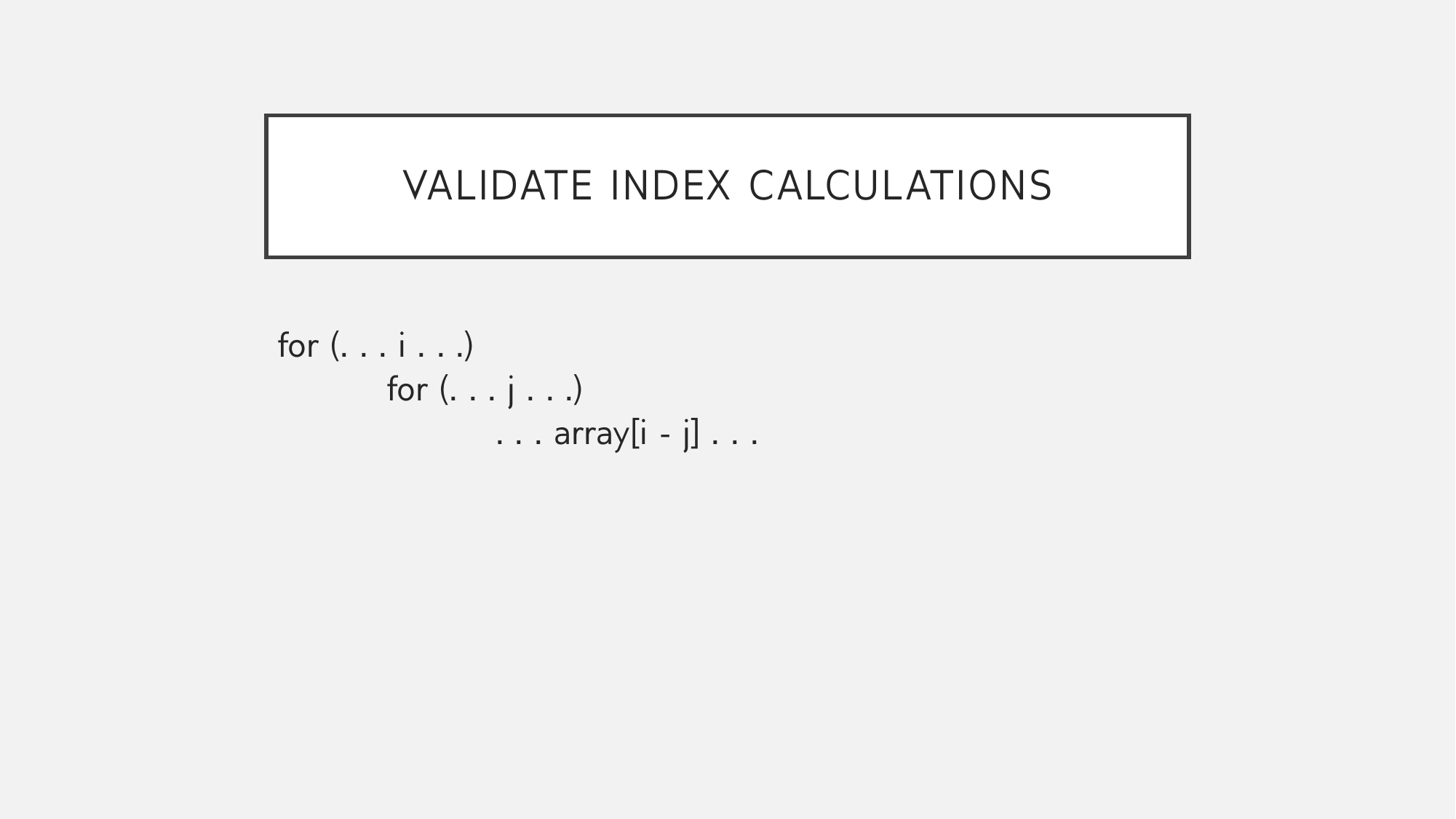

# Validate index calculations
for (. . . i . . .)
	for (. . . j . . .)
		. . . array[i - j] . . .